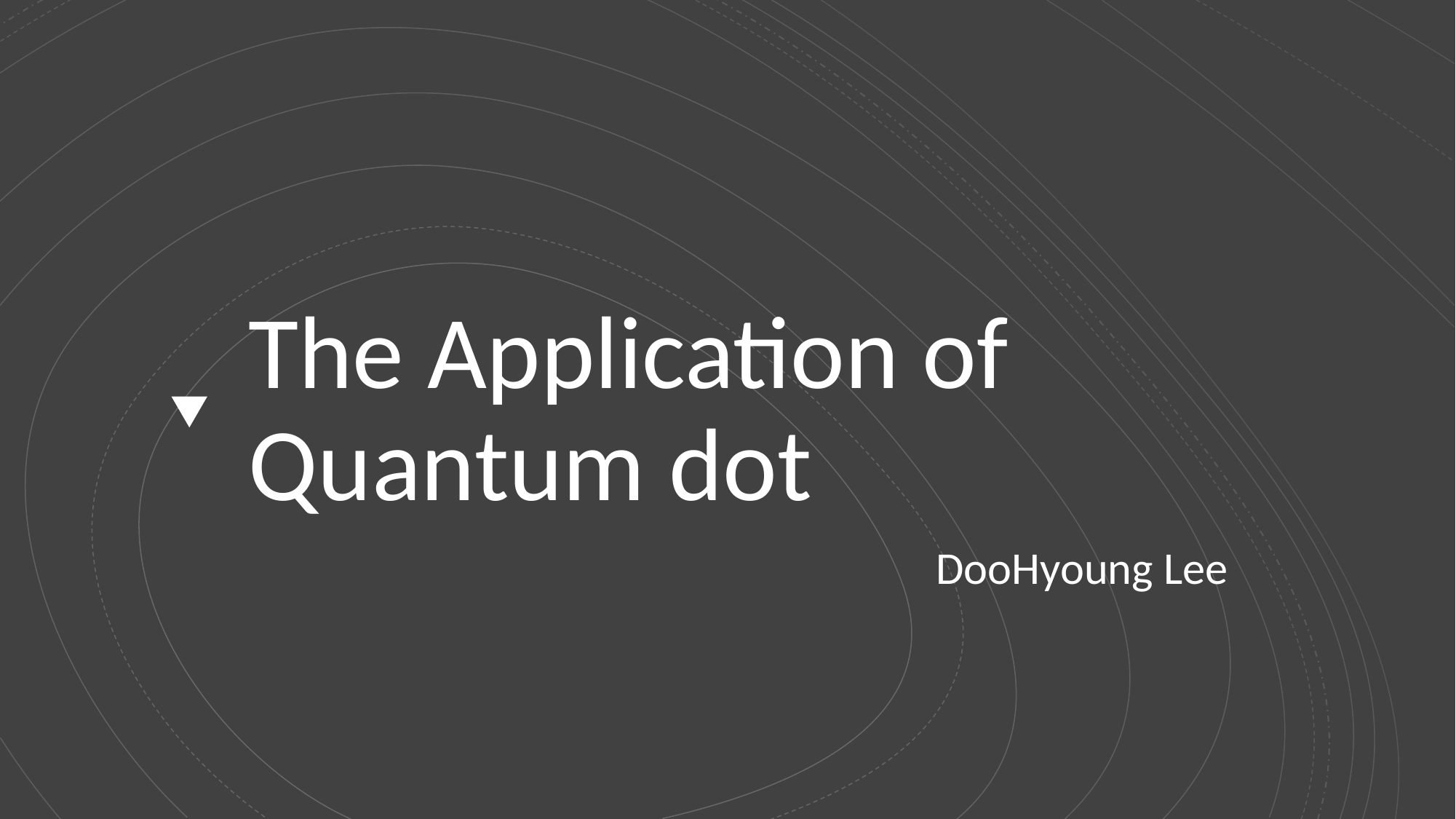

# The Application of Quantum dot

DooHyoung Lee